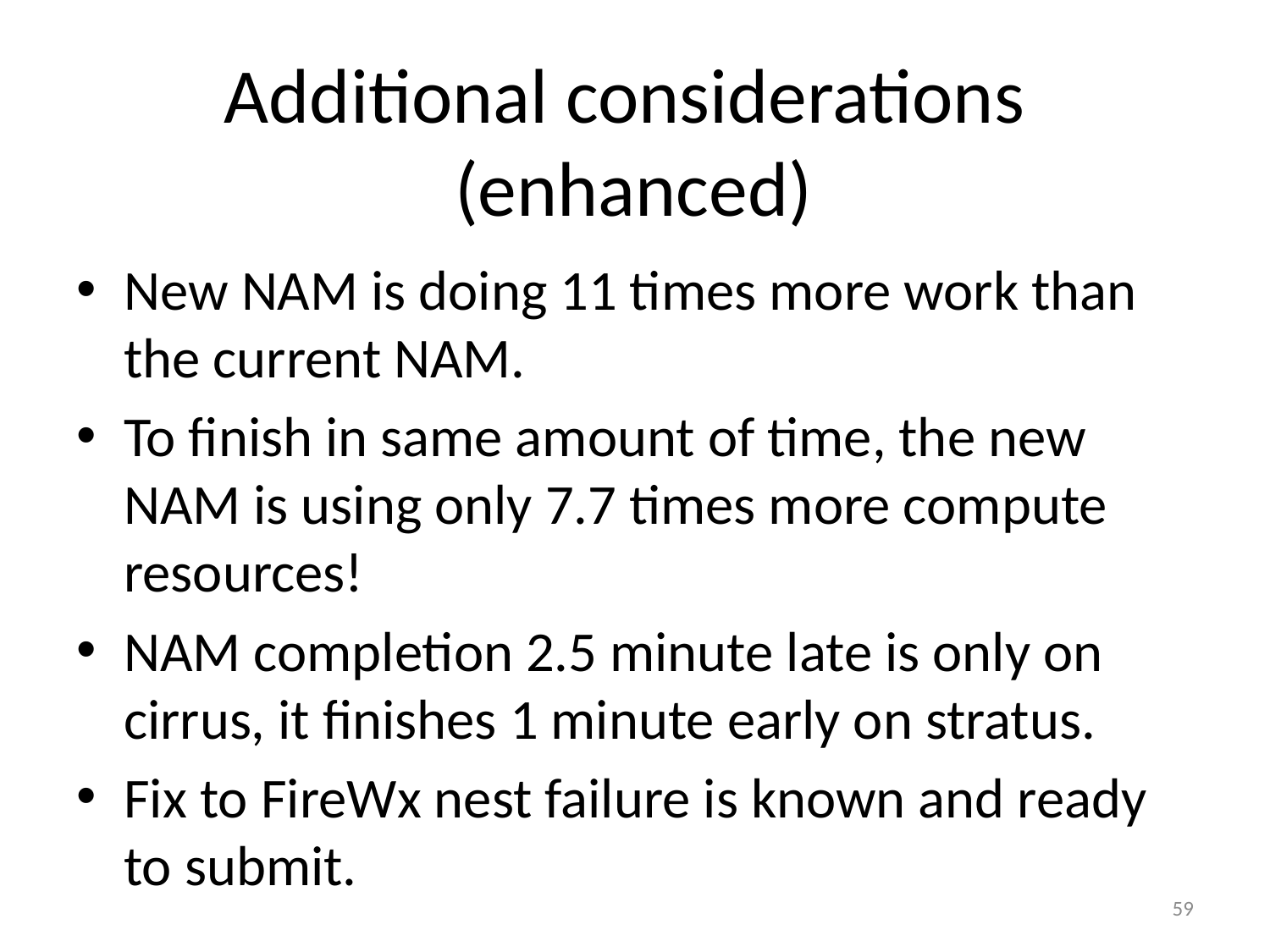

Additional considerations
(enhanced)
New NAM is doing 11 times more work than the current NAM.
To finish in same amount of time, the new NAM is using only 7.7 times more compute resources!
NAM completion 2.5 minute late is only on cirrus, it finishes 1 minute early on stratus.
Fix to FireWx nest failure is known and ready to submit.

59